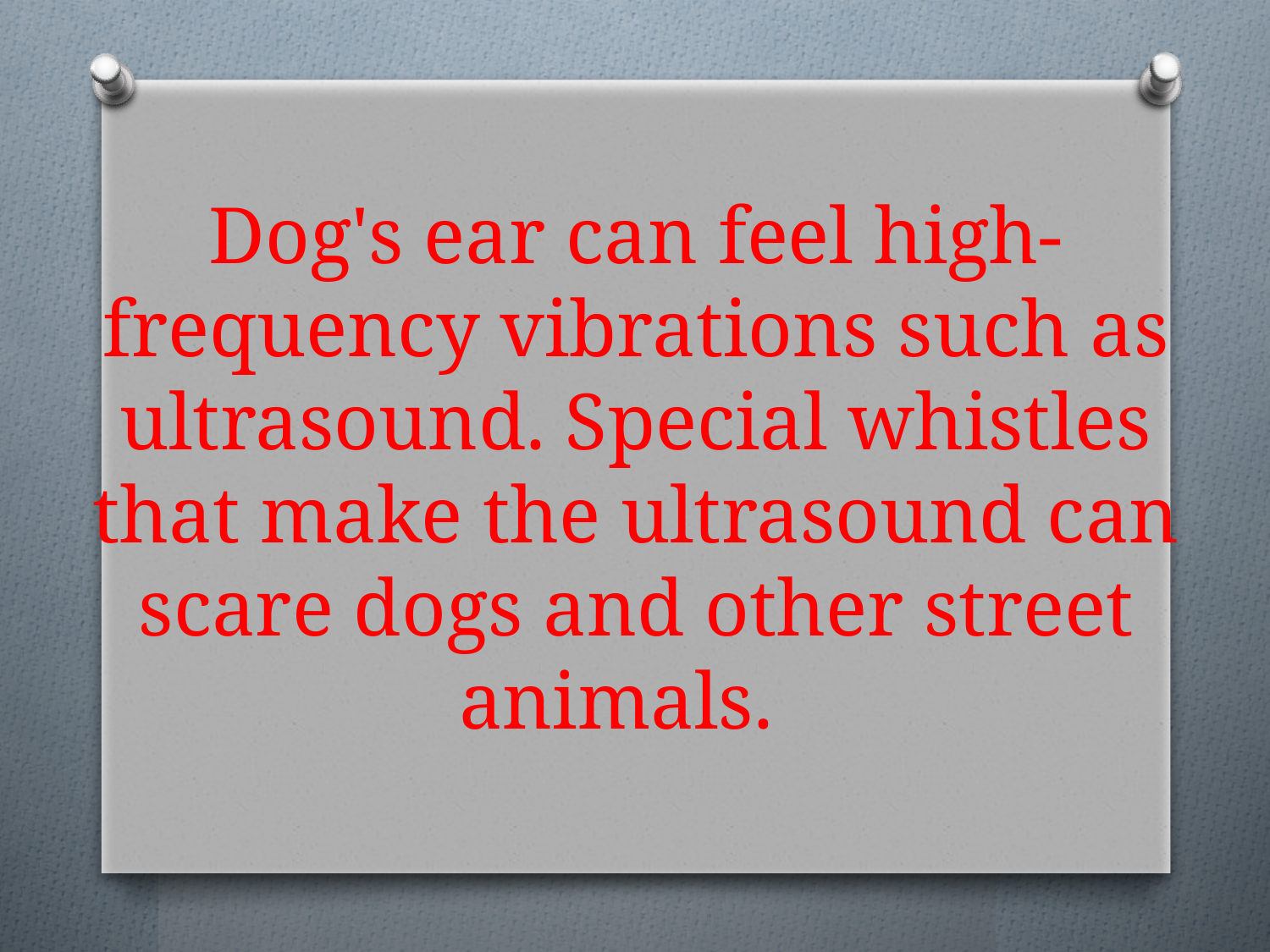

# Dog's ear can feel high-frequency vibrations such as ultrasound. Special whistles that make the ultrasound can scare dogs and other street animals.